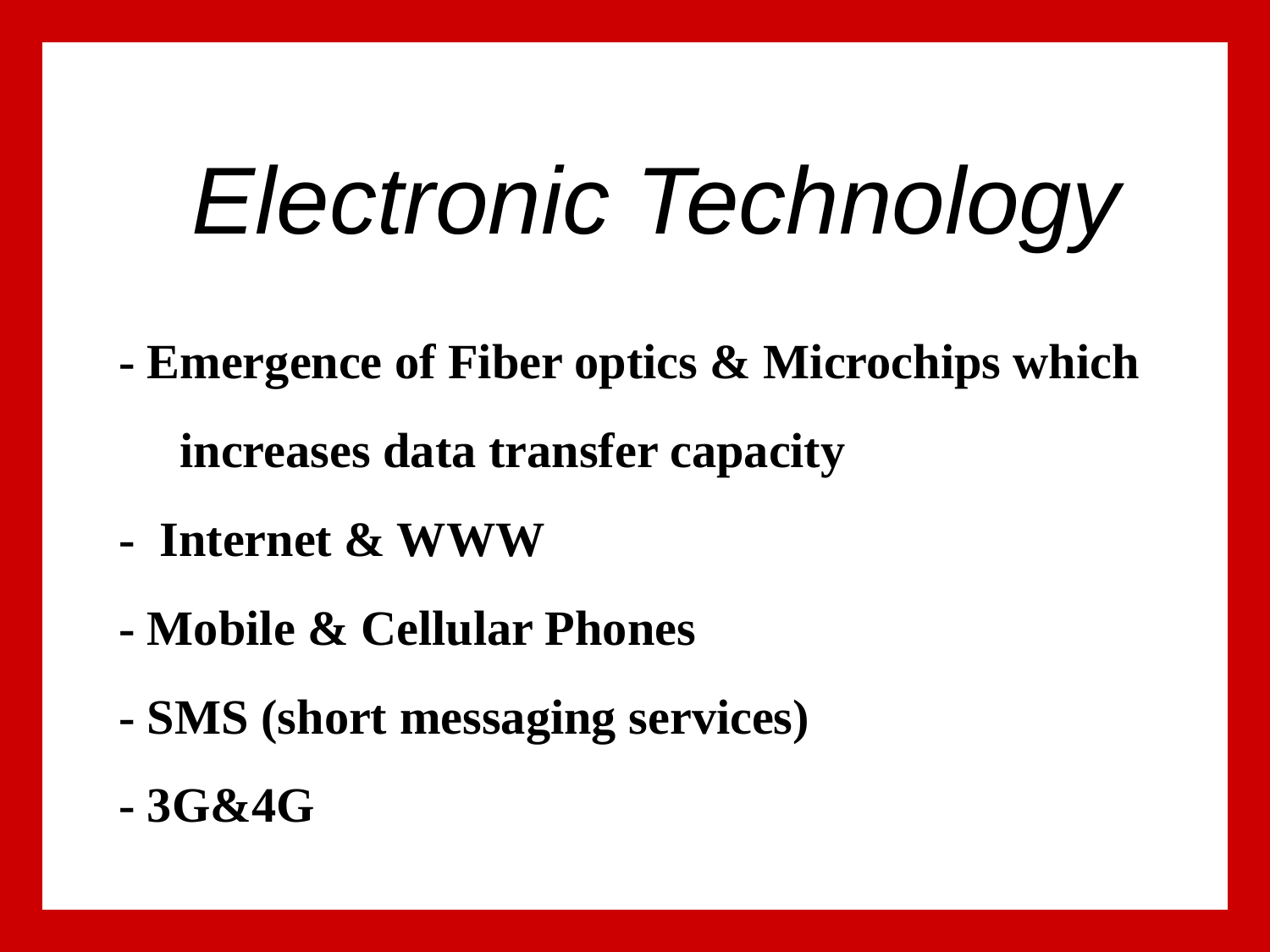

Electronic Technology
# - Emergence of Fiber optics & Microchips which        increases data transfer capacity -  Internet & WWW - Mobile & Cellular Phones - SMS (short messaging services) - 3G&4G